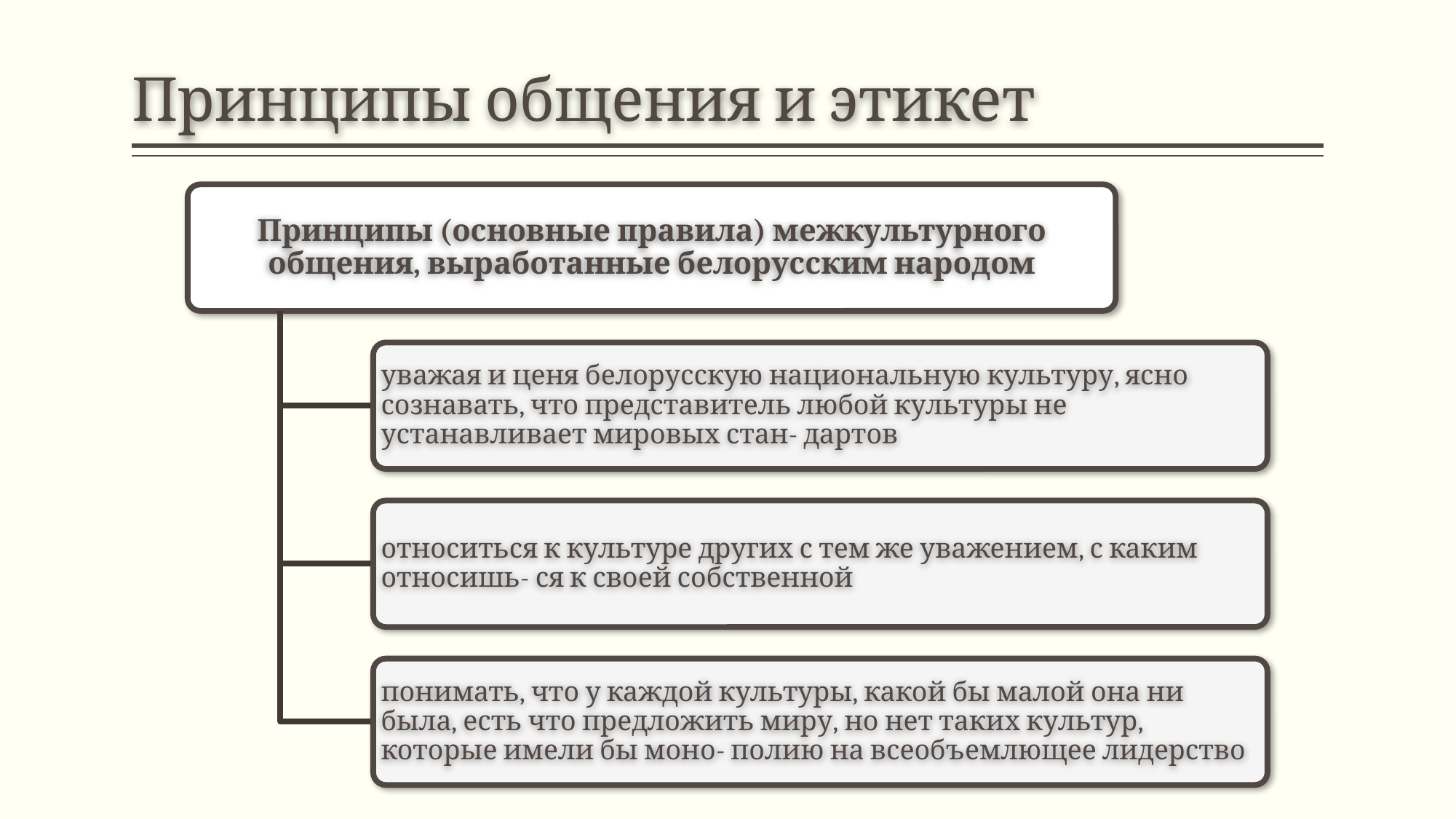

# Принципы общения и этикет

Принципы (основные правила) межкультурного общения, выработанные белорусским народом

уважая и ценя белорусскую национальную культуру, ясно сознавать, что представитель любой культуры не устанавливает мировых стан- дартов

относиться к культуре других с тем же уважением, с каким относишь- ся к своей собственной

понимать, что у каждой культуры, какой бы малой она ни была, есть что предложить миру, но нет таких культур, которые имели бы моно- полию на всеобъемлющее лидерство